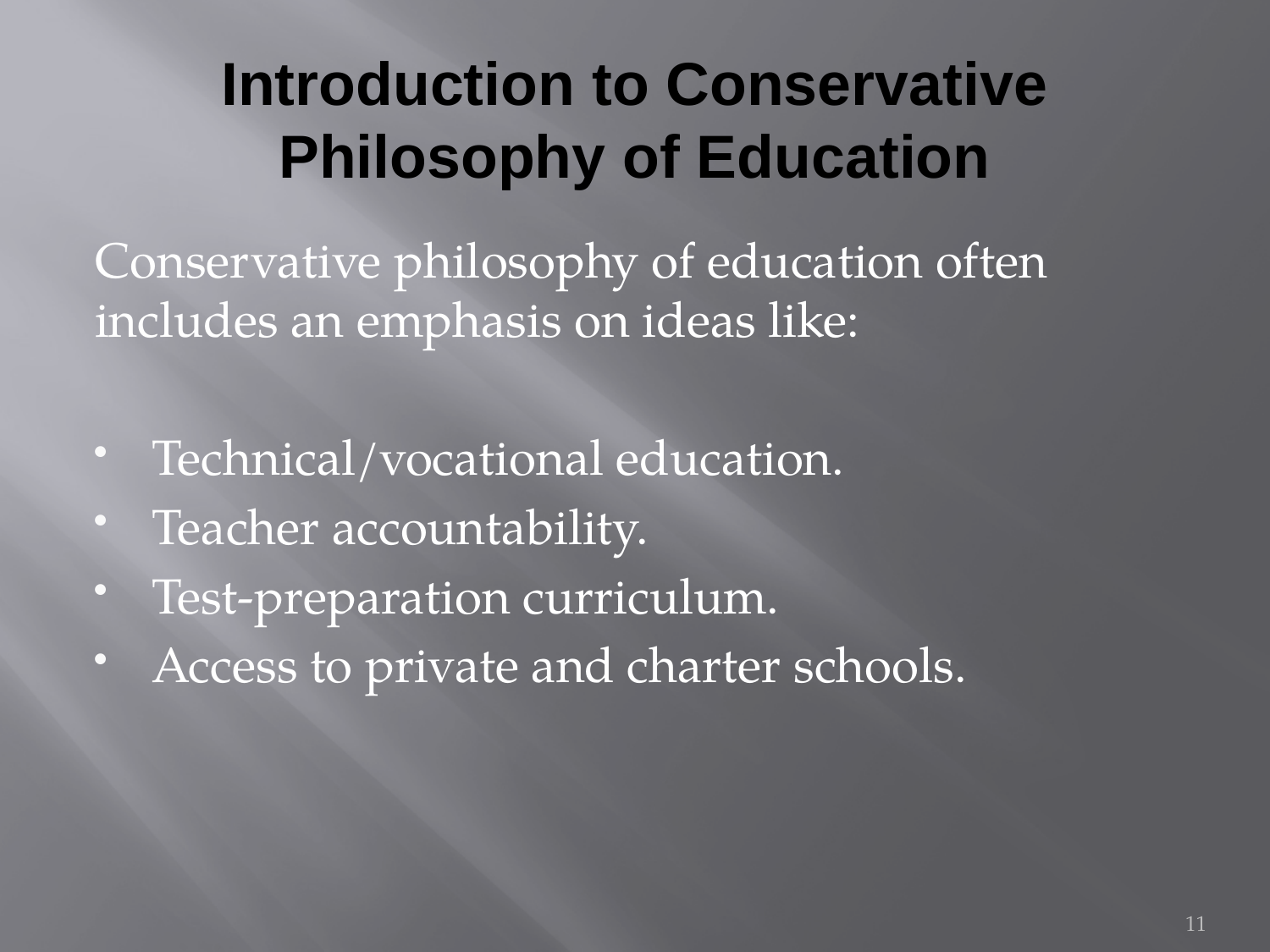

# Introduction to Conservative Philosophy of Education
Conservative philosophy of education often includes an emphasis on ideas like:

Technical/vocational education.
Teacher accountability.
Test-preparation curriculum.
Access to private and charter schools.
11